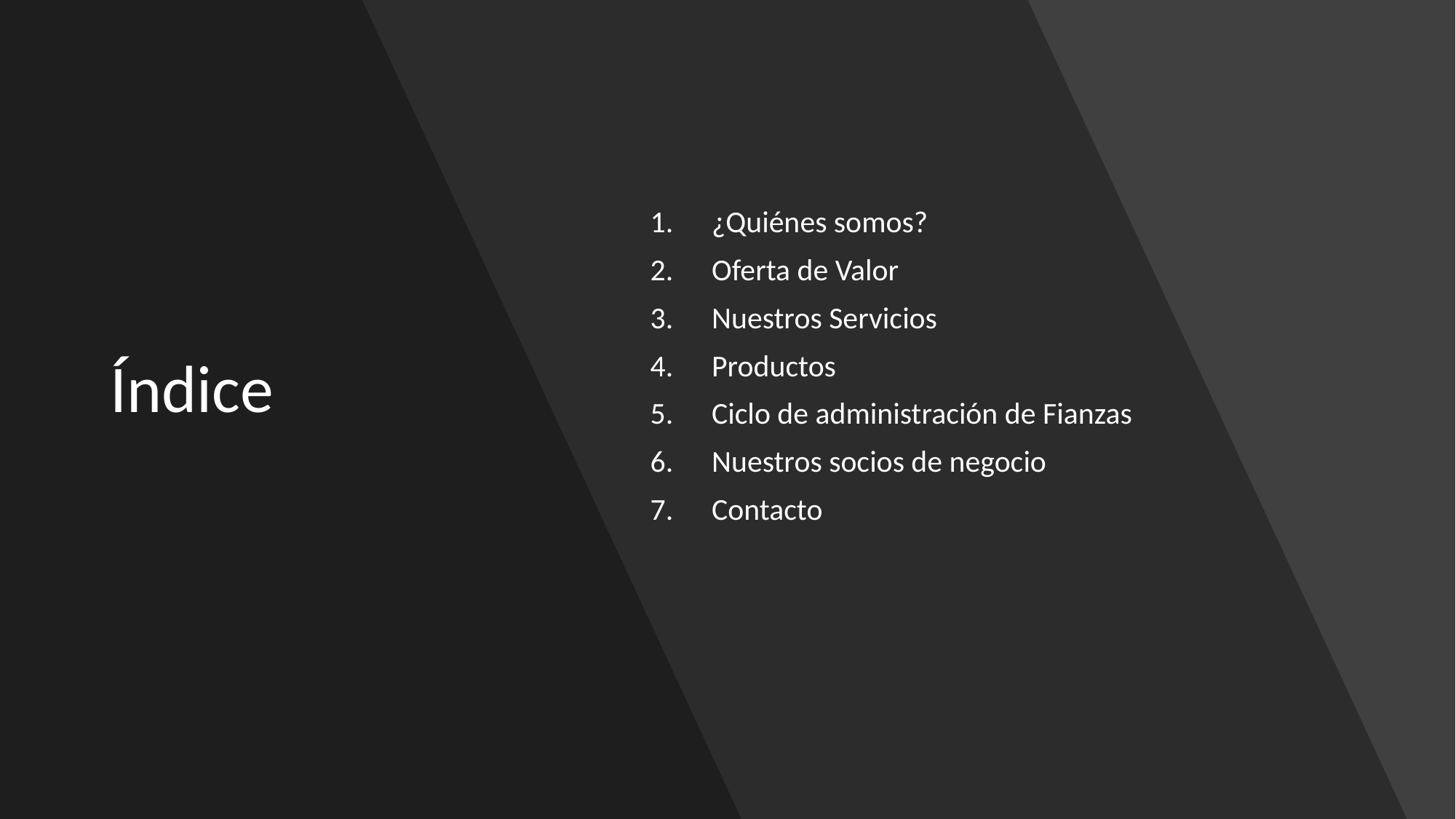

# Índice
¿Quiénes somos?
Oferta de Valor
Nuestros Servicios
Productos
Ciclo de administración de Fianzas
Nuestros socios de negocio
Contacto

2